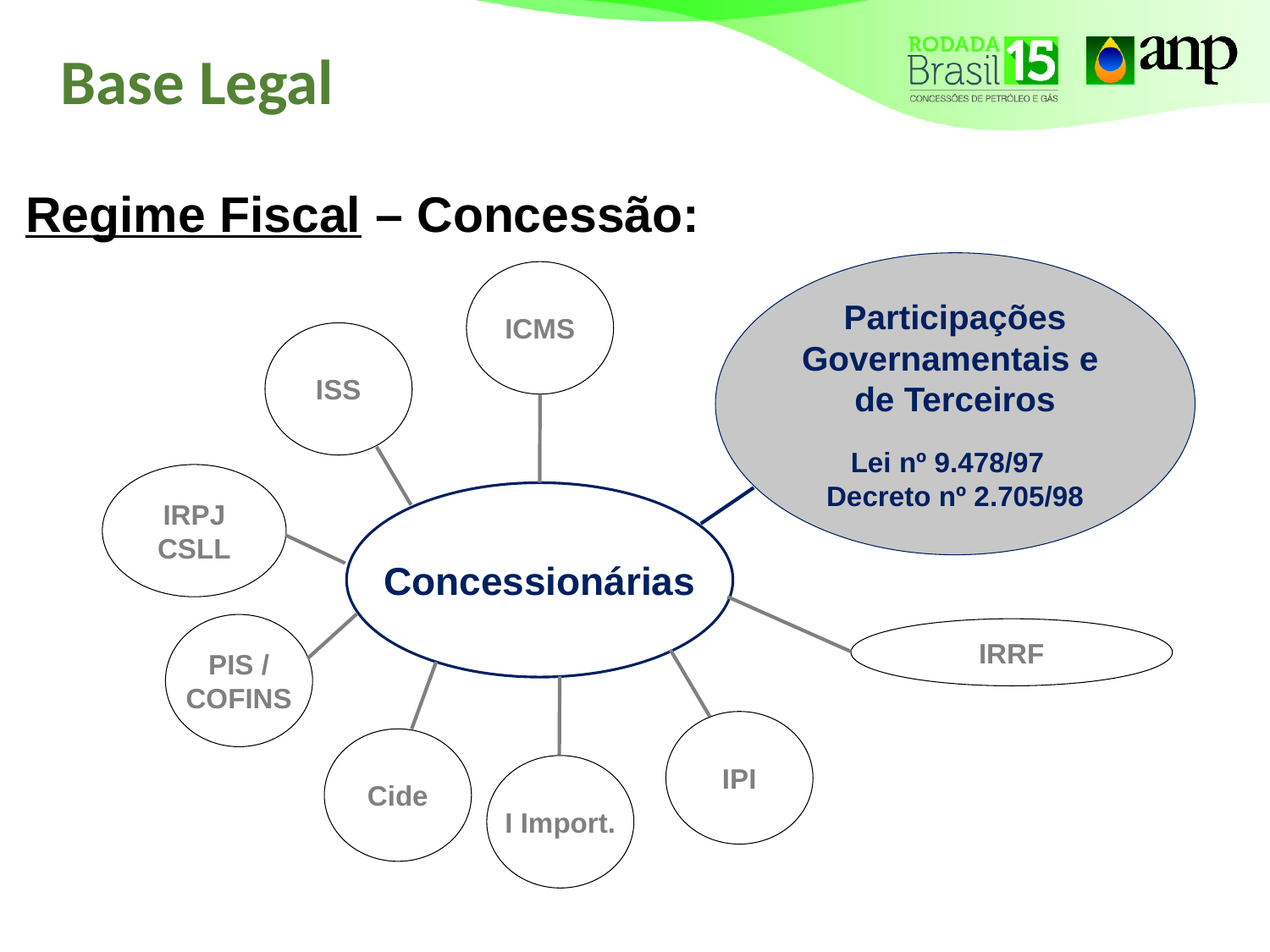

# Base Legal
Regime Fiscal – Concessão:
Participações
Governamentais e
de Terceiros

Lei nº 9.478/97
Decreto nº 2.705/98
ICMS
ISS
IRPJ
CSLL
Concessionárias
PIS /
COFINS
IRRF
IPI
Cide
I Import.